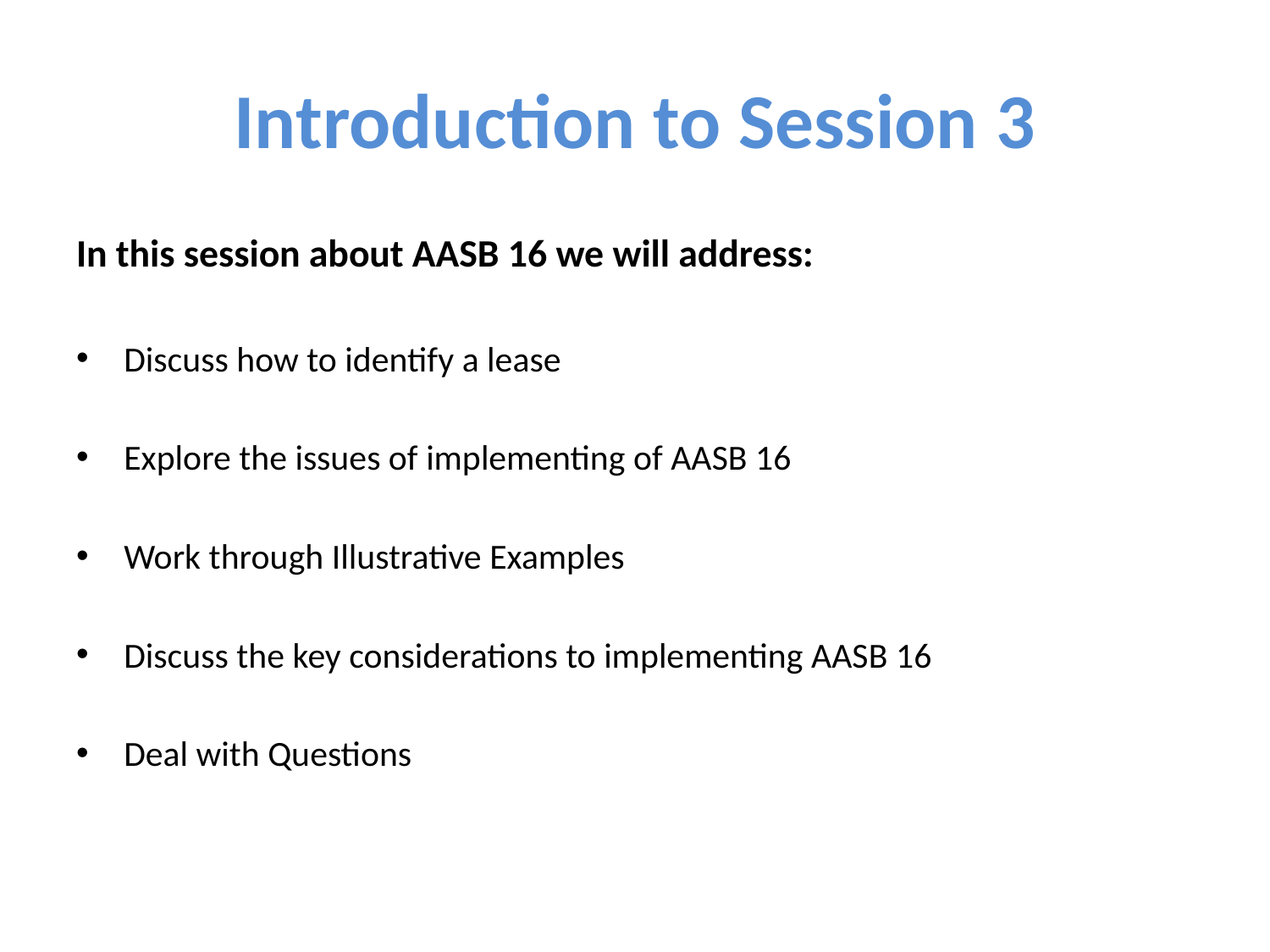

# Introduction to Session 3
In this session about AASB 16 we will address:

Discuss how to identify a lease

Explore the issues of implementing of AASB 16

Work through Illustrative Examples

Discuss the key considerations to implementing AASB 16

Deal with Questions